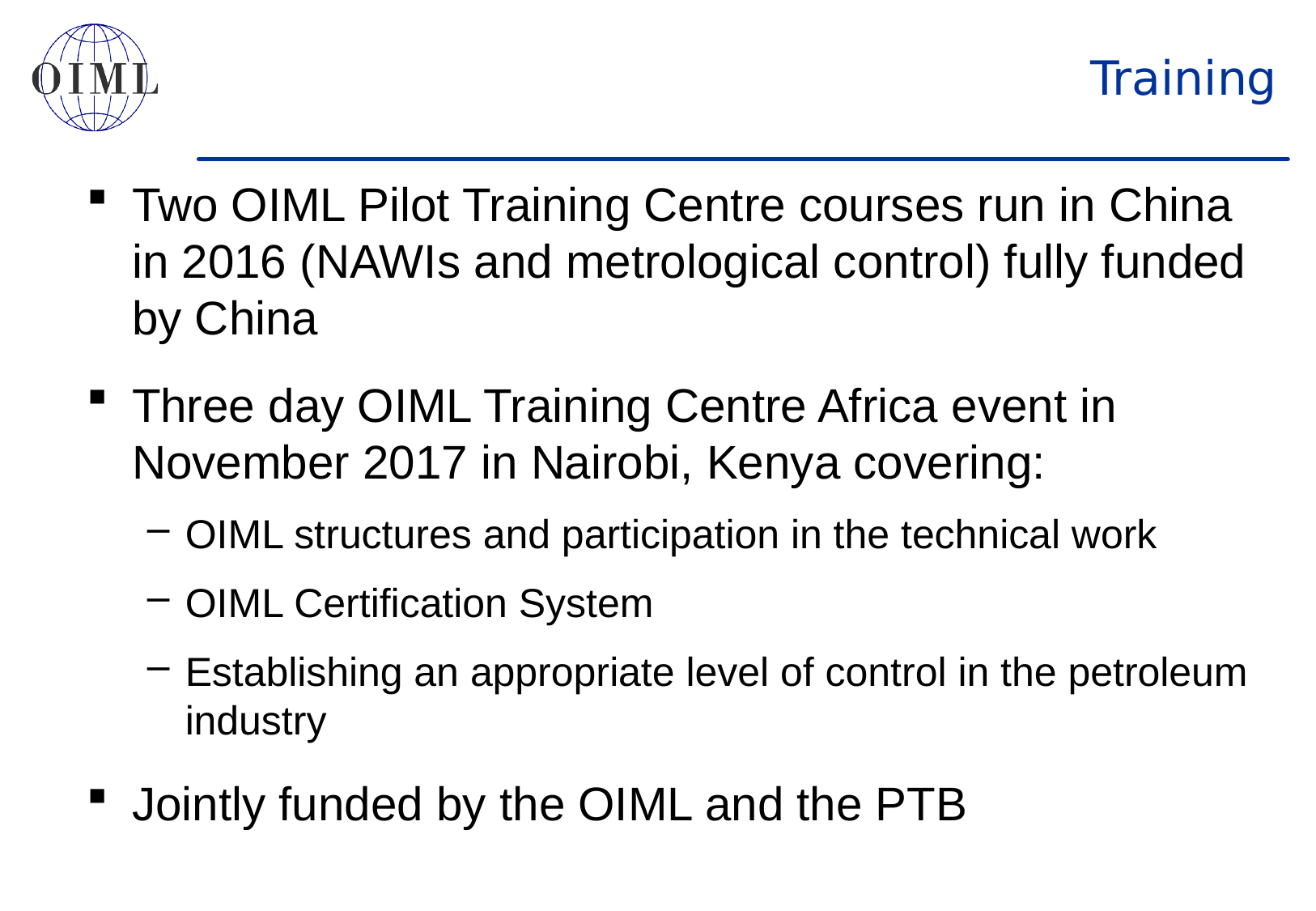

# Training
Two OIML Pilot Training Centre courses run in China in 2016 (NAWIs and metrological control) fully funded by China
Three day OIML Training Centre Africa event in November 2017 in Nairobi, Kenya covering:
OIML structures and participation in the technical work
OIML Certification System
Establishing an appropriate level of control in the petroleum industry
Jointly funded by the OIML and the PTB